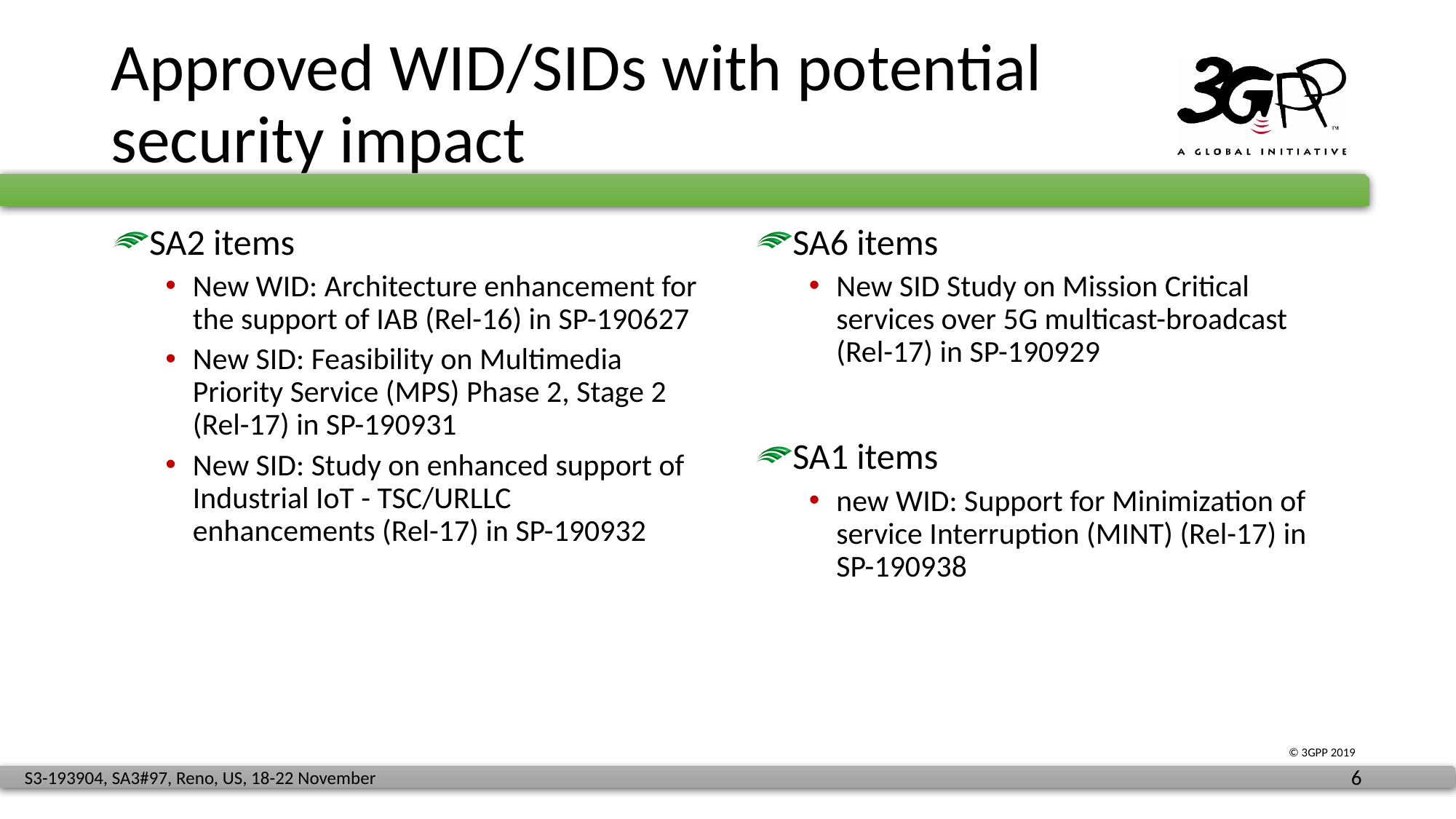

# Approved WID/SIDs with potential security impact
SA2 items
New WID: Architecture enhancement for the support of IAB (Rel-16) in SP-190627
New SID: Feasibility on Multimedia Priority Service (MPS) Phase 2, Stage 2 (Rel-17) in SP-190931
New SID: Study on enhanced support of Industrial IoT - TSC/URLLC enhancements (Rel-17) in SP-190932
SA6 items
New SID Study on Mission Critical services over 5G multicast-broadcast (Rel-17) in SP-190929

SA1 items
new WID: Support for Minimization of service Interruption (MINT) (Rel-17) in SP-190938